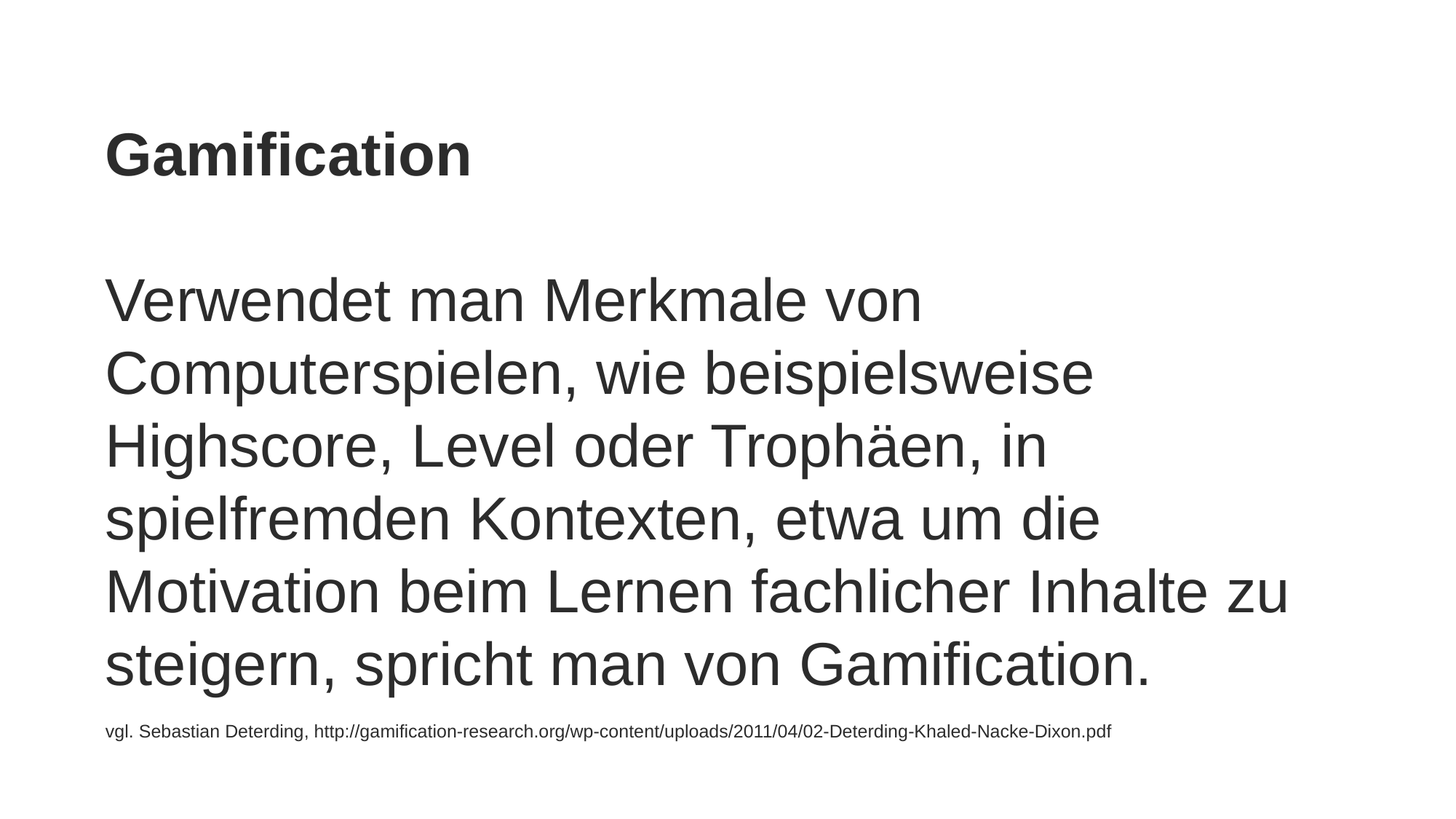

Gamification

Verwendet man Merkmale von Computerspielen, wie beispielsweise Highscore, Level oder Trophäen, in spielfremden Kontexten, etwa um die Motivation beim Lernen fachlicher Inhalte zu steigern, spricht man von Gamification.

vgl. Sebastian Deterding, http://gamification-research.org/wp-content/uploads/2011/04/02-Deterding-Khaled-Nacke-Dixon.pdf